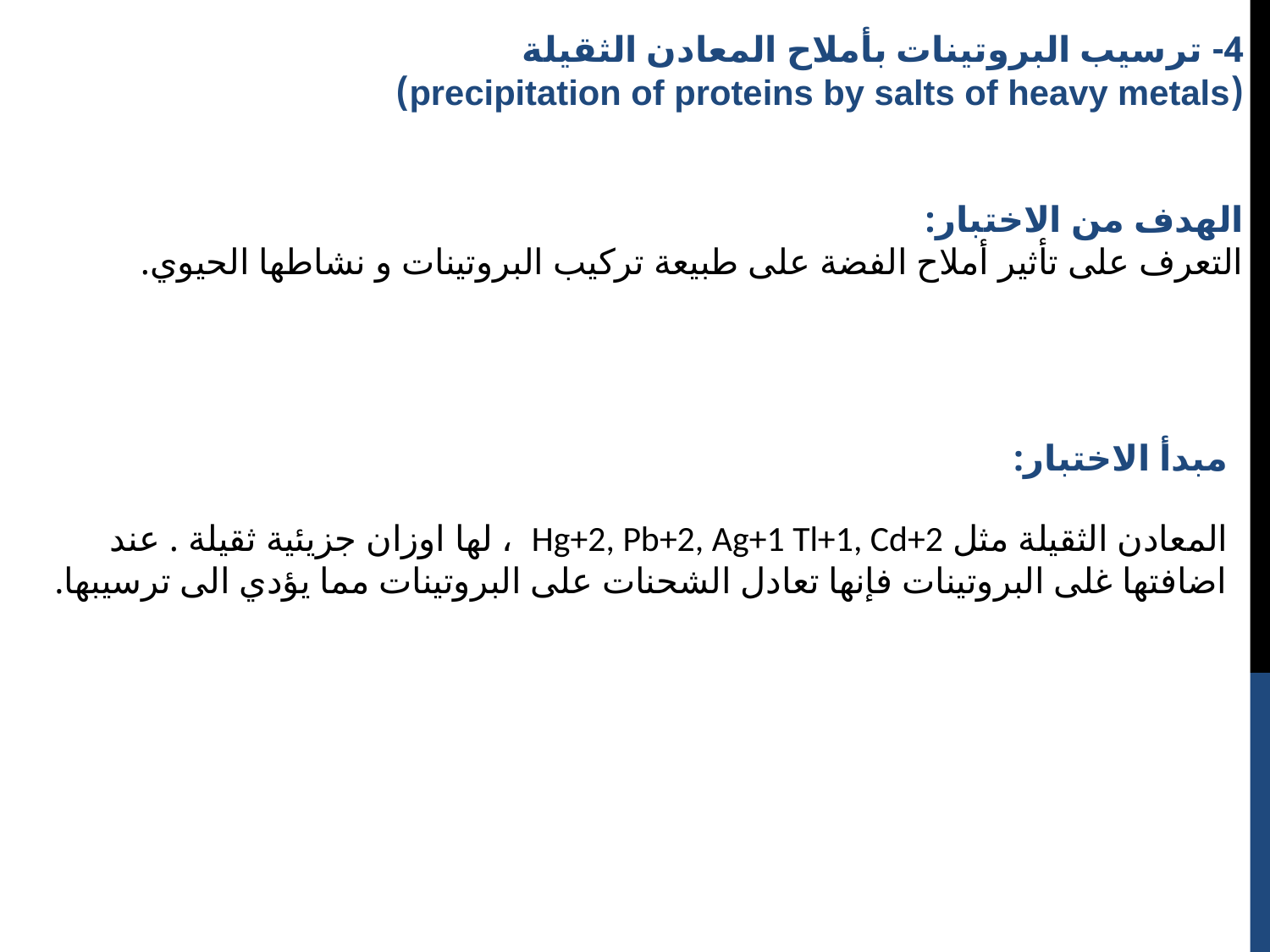

4- ترسيب البروتينات بأملاح المعادن الثقيلة
(precipitation of proteins by salts of heavy metals)

الهدف من الاختبار:
التعرف على تأثير أملاح الفضة على طبيعة تركيب البروتينات و نشاطها الحيوي.

مبدأ الاختبار:

المعادن الثقيلة مثل Hg+2, Pb+2, Ag+1 Tl+1, Cd+2  ، لها اوزان جزيئية ثقيلة . عند اضافتها غلى البروتينات فإنها تعادل الشحنات على البروتينات مما يؤدي الى ترسيبها.